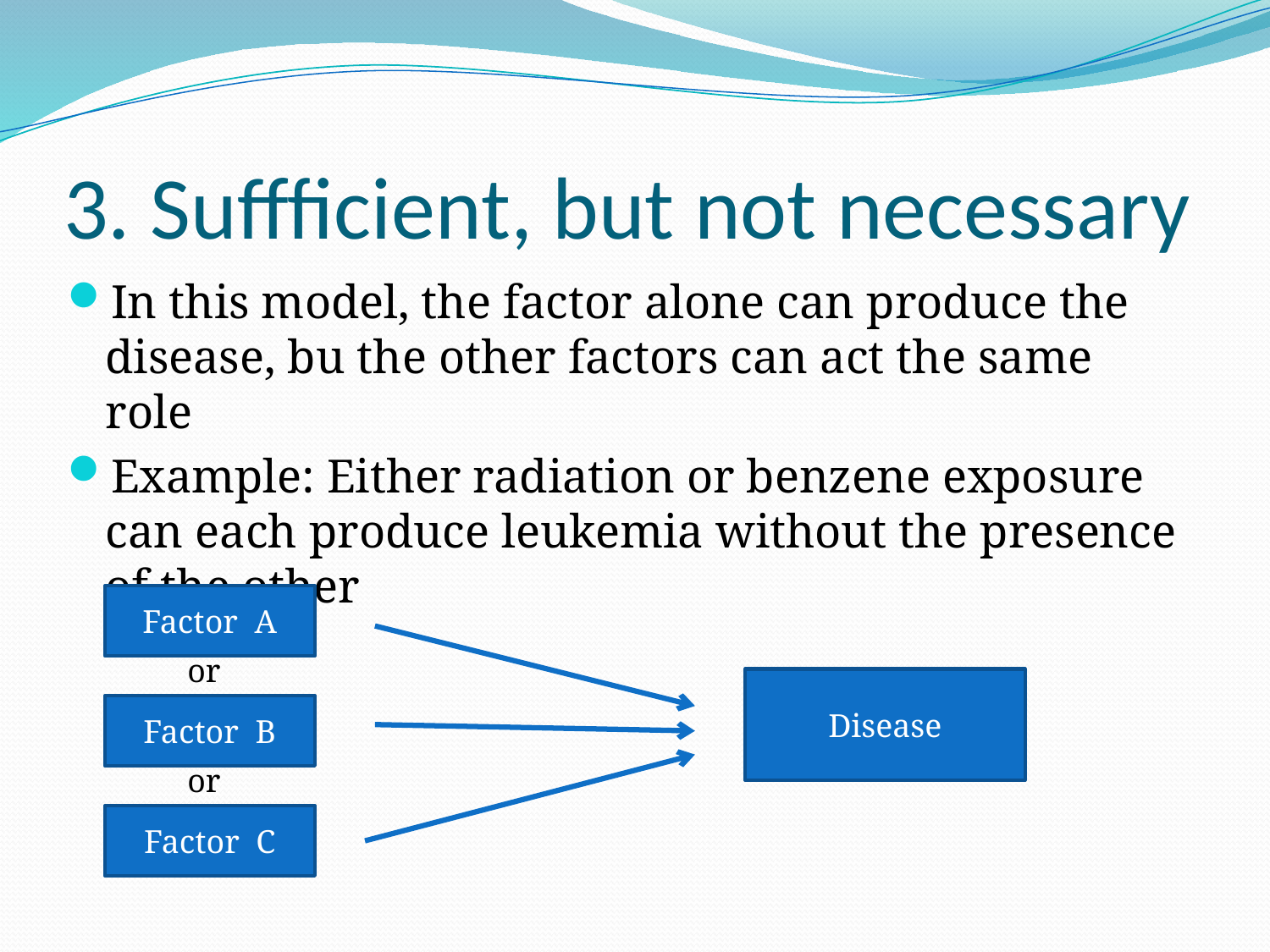

# 3. Suffficient, but not necessary
In this model, the factor alone can produce the disease, bu the other factors can act the same role
Example: Either radiation or benzene exposure can each produce leukemia without the presence of the other
Factor  A
or
Disease
Factor  B
or
Factor  C